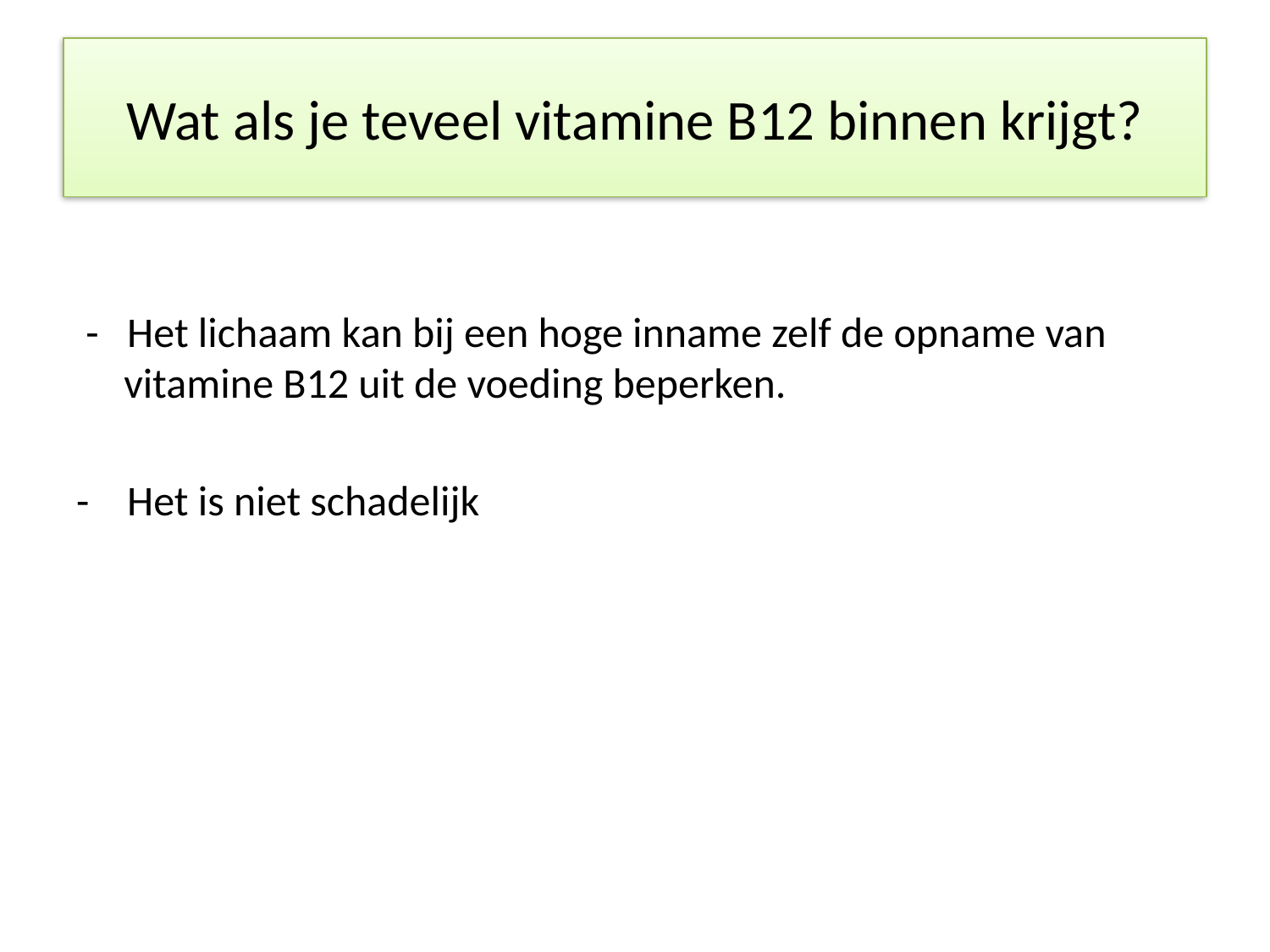

# Wat als je teveel vitamine B12 binnen krijgt?

 -   Het lichaam kan bij een hoge inname zelf de opname van vitamine B12 uit de voeding beperken.

-    Het is niet schadelijk